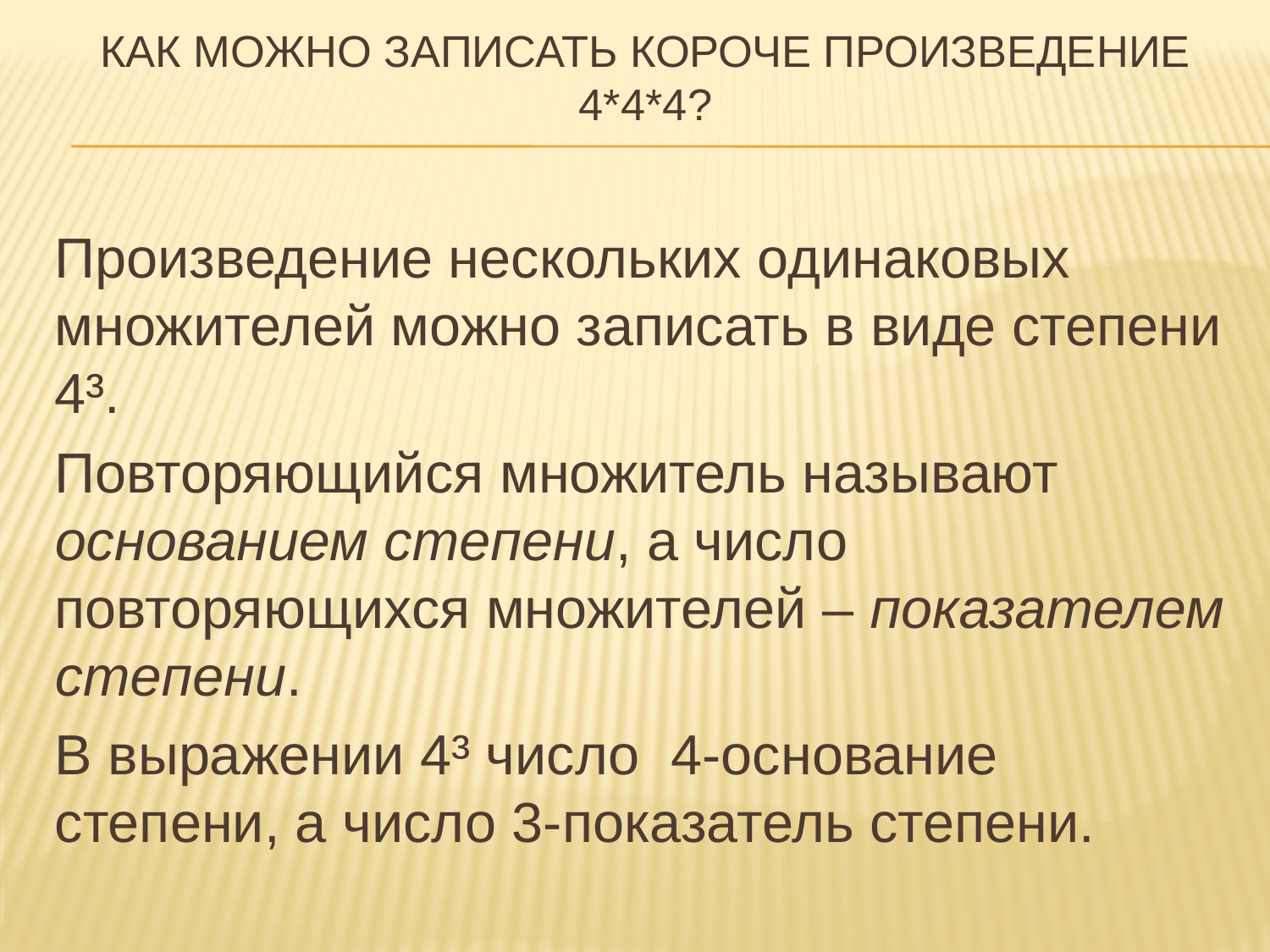

# Как можно записать короче произведение 4*4*4?
Произведение нескольких одинаковых множителей можно записать в виде степени 4³.
Повторяющийся множитель называют основанием степени, а число повторяющихся множителей – показателем степени.
В выражении 4³ число  4-основание степени, а число 3-показатель степени.